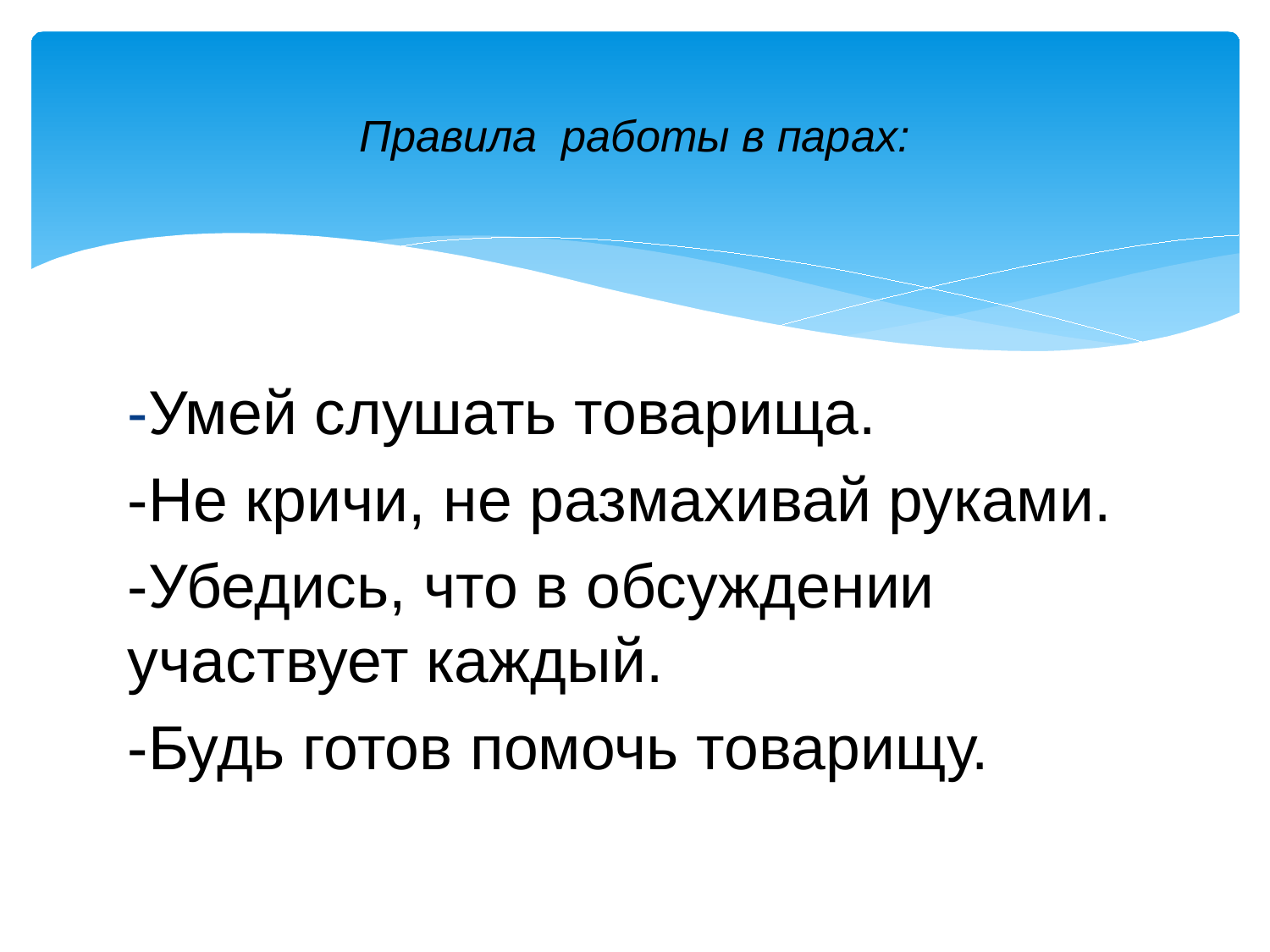

# Правила  работы в парах:
-Умей слушать товарища.
-Не кричи, не размахивай руками.
-Убедись, что в обсуждении участвует каждый.
-Будь готов помочь товарищу.